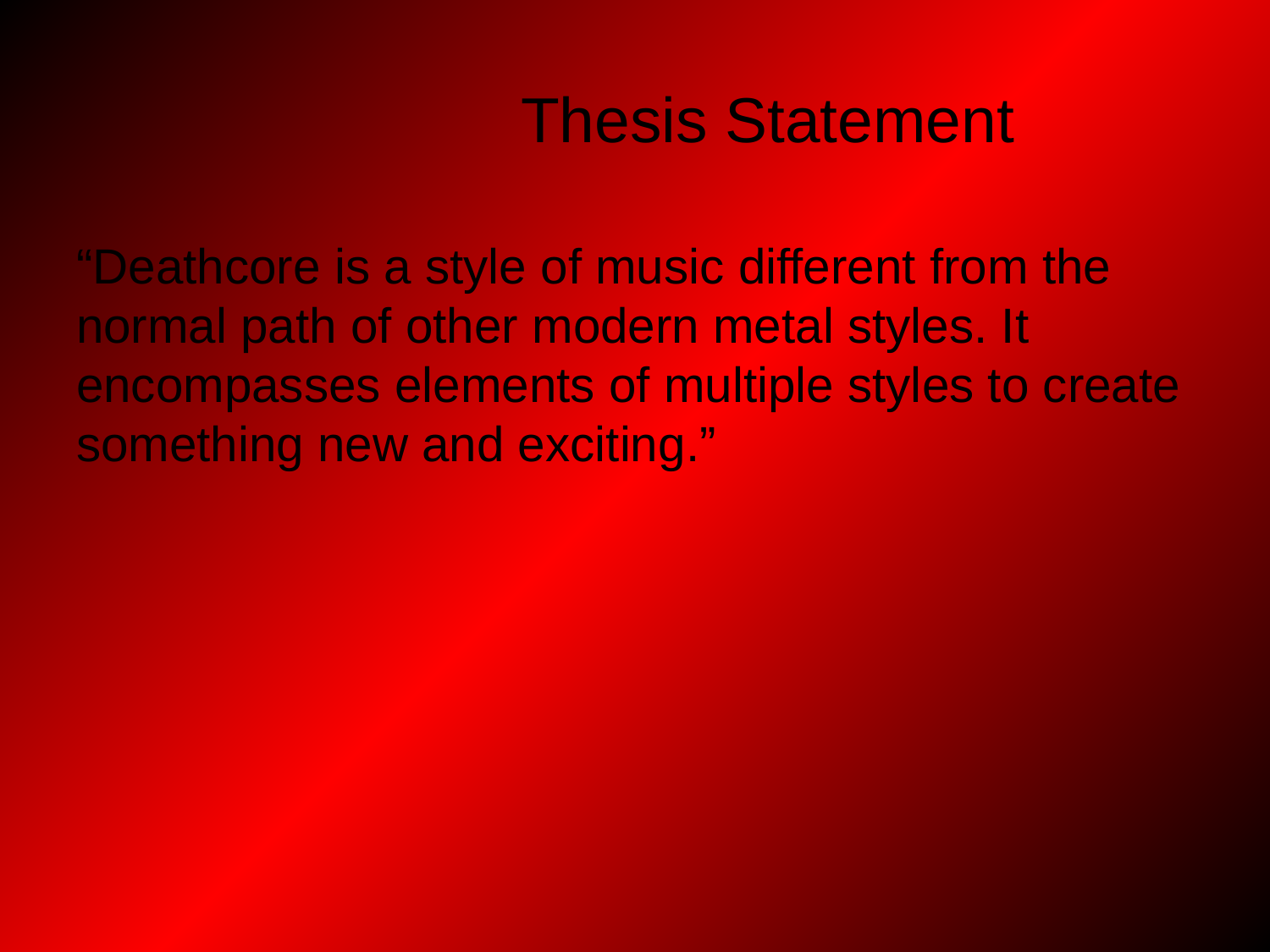

# Thesis Statement
“Deathcore is a style of music different from the normal path of other modern metal styles. It encompasses elements of multiple styles to create something new and exciting.”